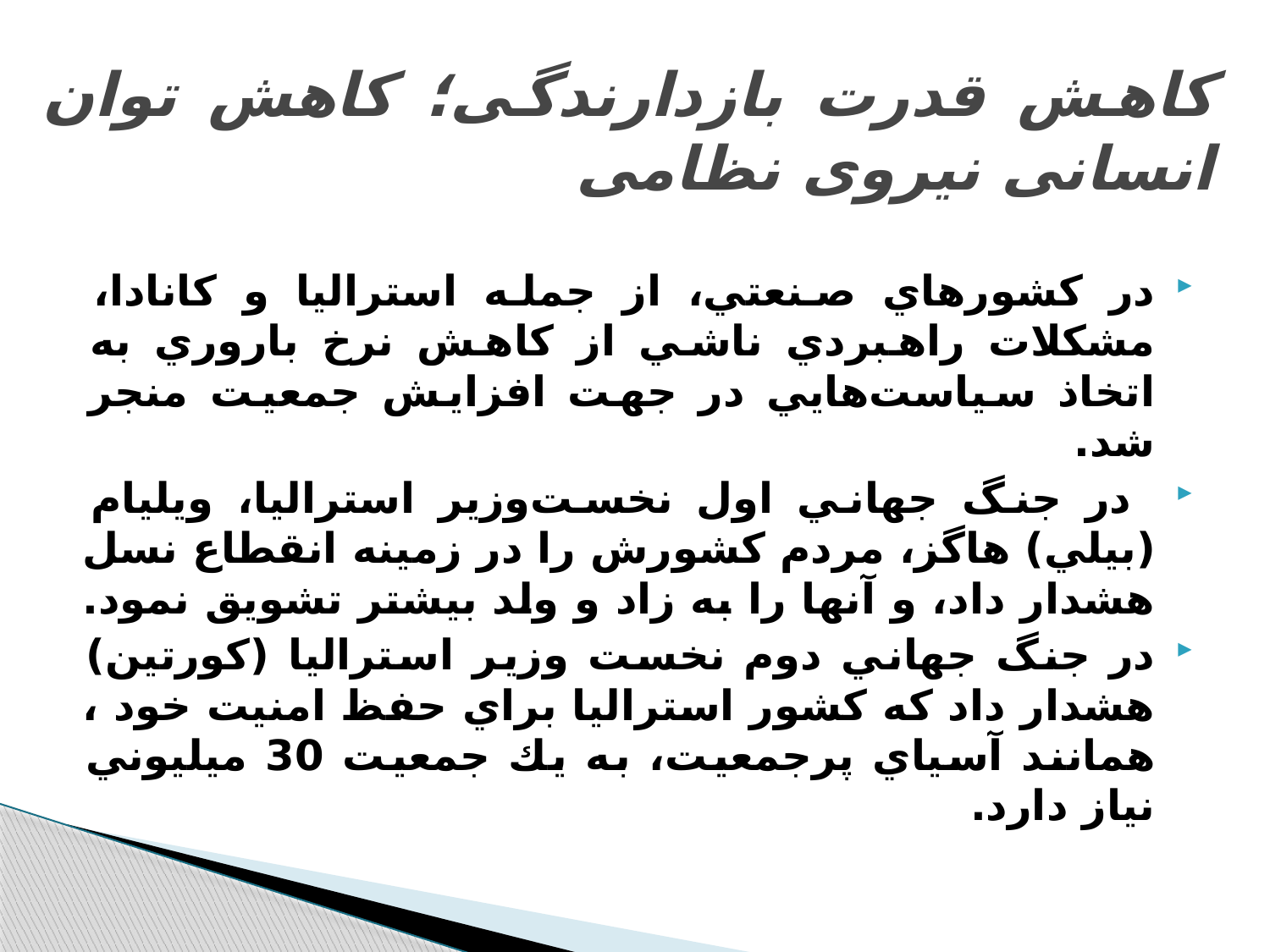

# کاهش قدرت بازدارندگی؛ کاهش توان انسانی نیروی نظامی
در كشورهاي صنعتي، از جمله استراليا و كانادا، مشكلات راهبردي ناشي از كاهش نرخ باروري به اتخاذ سياست‌هايي در جهت افزايش جمعيت منجر شد.
 در جنگ جهاني اول نخست‌وزير استراليا، ويليام (بيلي) هاگز، مردم كشورش را در زمينه انقطاع نسل هشدار داد، و آنها را به زاد و ولد بيشتر تشويق نمود.
در جنگ جهاني دوم نخست وزير استراليا (كورتين) هشدار داد كه كشور استراليا براي حفظ امنيت خود ، همانند آسياي پرجمعيت، به يك جمعيت 30 ميليوني نياز دارد.